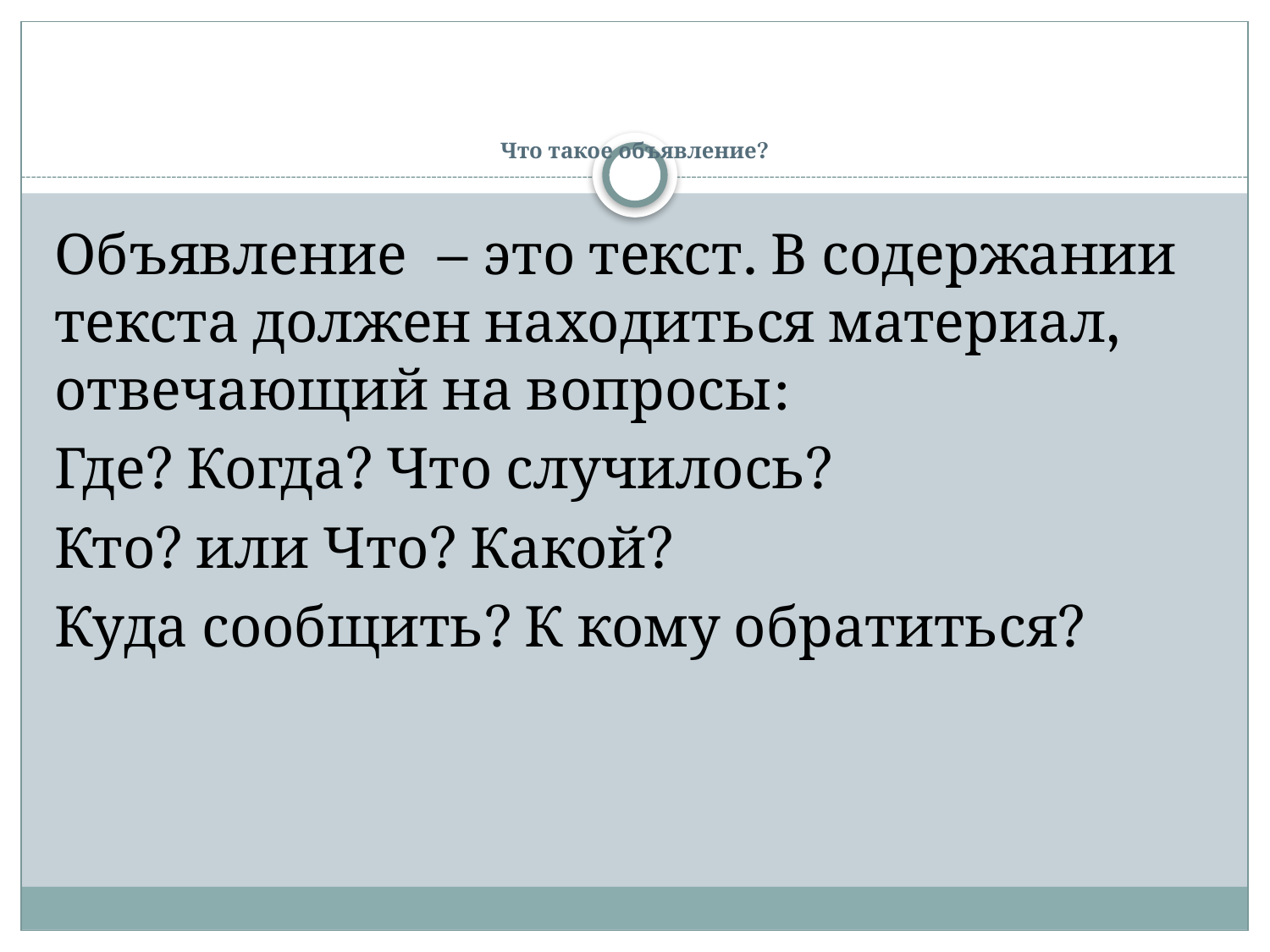

# Что такое объявление?
Объявление  – это текст. В содержании текста должен находиться материал, отвечающий на вопросы:
Где? Когда? Что случилось?
Кто? или Что? Какой?
Куда сообщить? К кому обратиться?